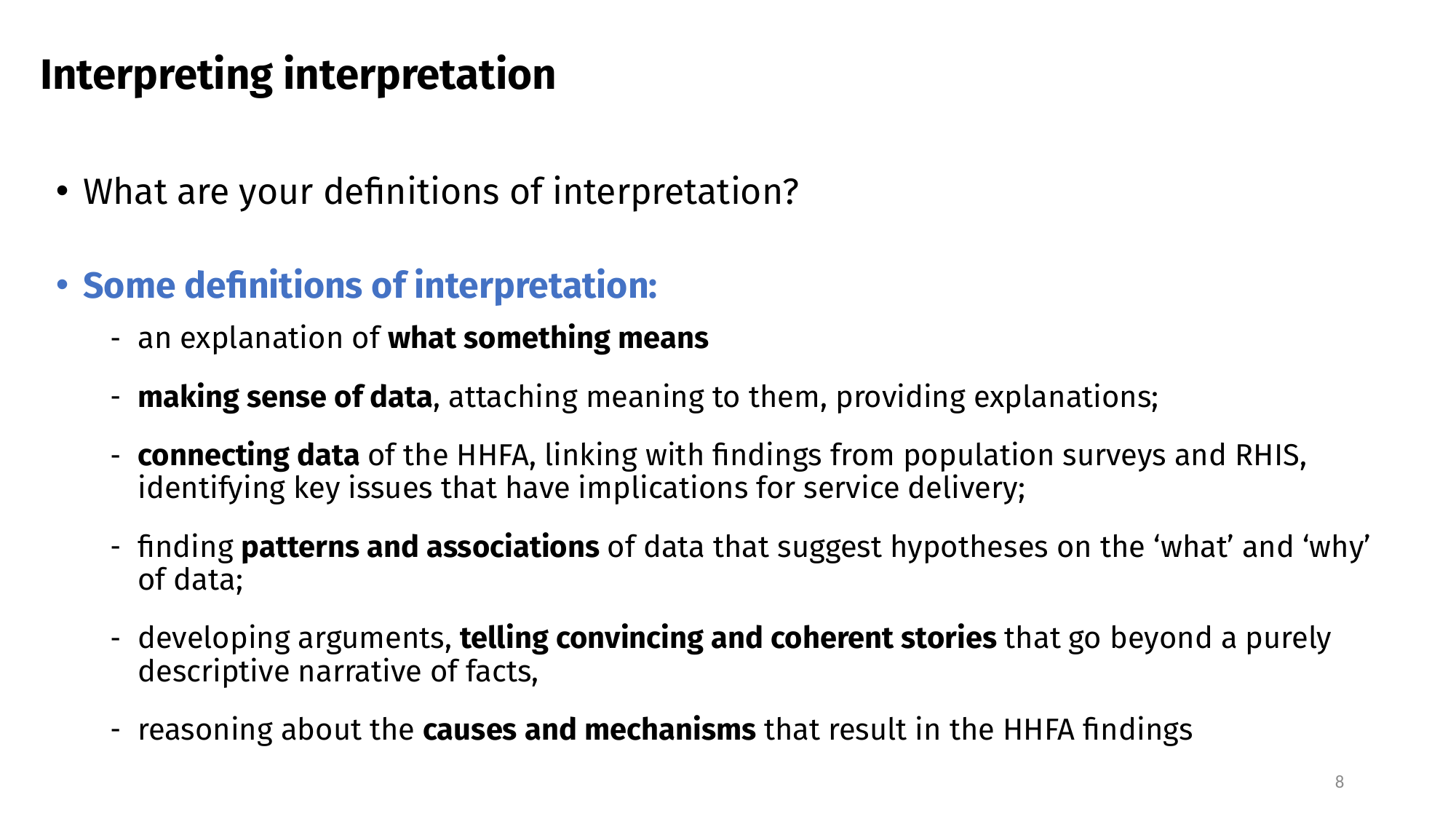

# Interpreting interpretation
What are your definitions of interpretation?

Some definitions of interpretation:
an explanation of what something means
making sense of data, attaching meaning to them, providing explanations;
connecting data of the HHFA, linking with findings from population surveys and RHIS, identifying key issues that have implications for service delivery;
finding patterns and associations of data that suggest hypotheses on the ‘what’ and ‘why’ of data;
developing arguments, telling convincing and coherent stories that go beyond a purely descriptive narrative of facts,
reasoning about the causes and mechanisms that result in the HHFA findings

8